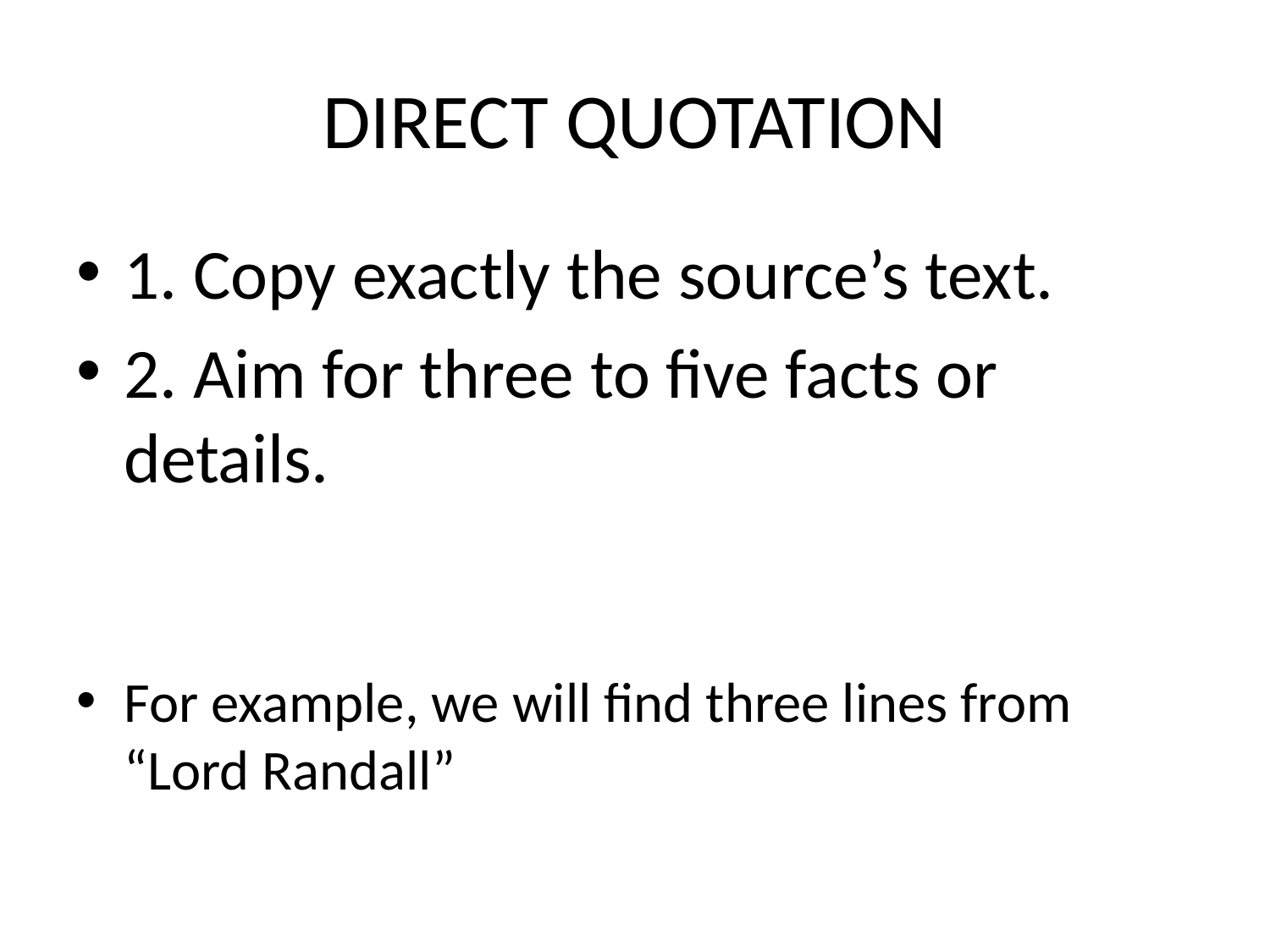

# DIRECT QUOTATION
1. Copy exactly the source’s text.
2. Aim for three to five facts or details.

For example, we will find three lines from “Lord Randall”